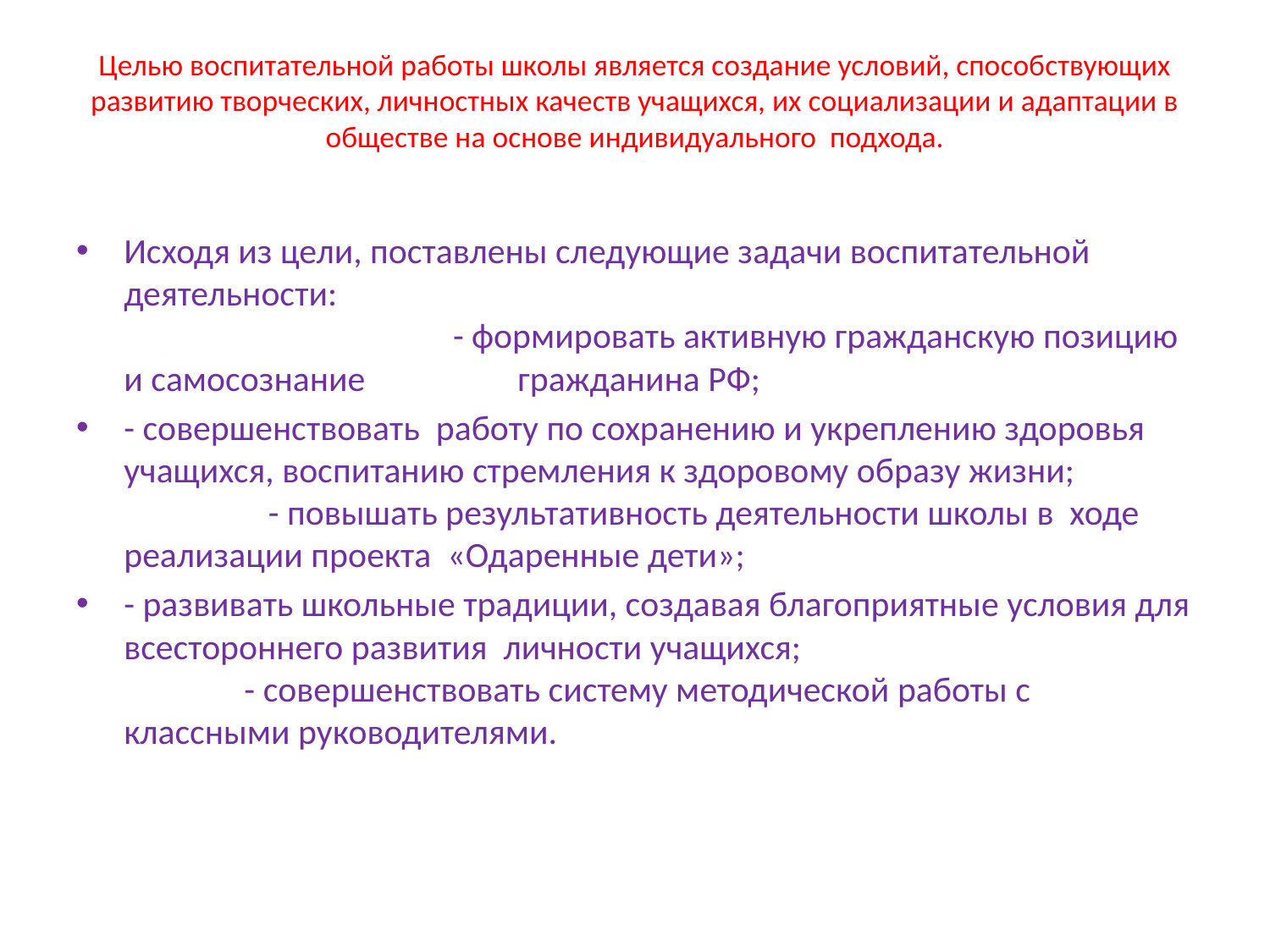

# Целью воспитательной работы школы является создание условий, способствующих развитию творческих, личностных качеств учащихся, их социализации и адаптации в обществе на основе индивидуального  подхода.
Исходя из цели, поставлены следующие задачи воспитательной деятельности:                                                                                                                                                    - формировать активную гражданскую позицию и самосознание                   гражданина РФ;
- совершенствовать  работу по сохранению и укреплению здоровья учащихся, воспитанию стремления к здоровому образу жизни;                                 - повышать результативность деятельности школы в  ходе реализации проекта  «Одаренные дети»;
- развивать школьные традиции, создавая благоприятные условия для всестороннего развития  личности учащихся;                                                                - совершенствовать систему методической работы с классными руководителями.